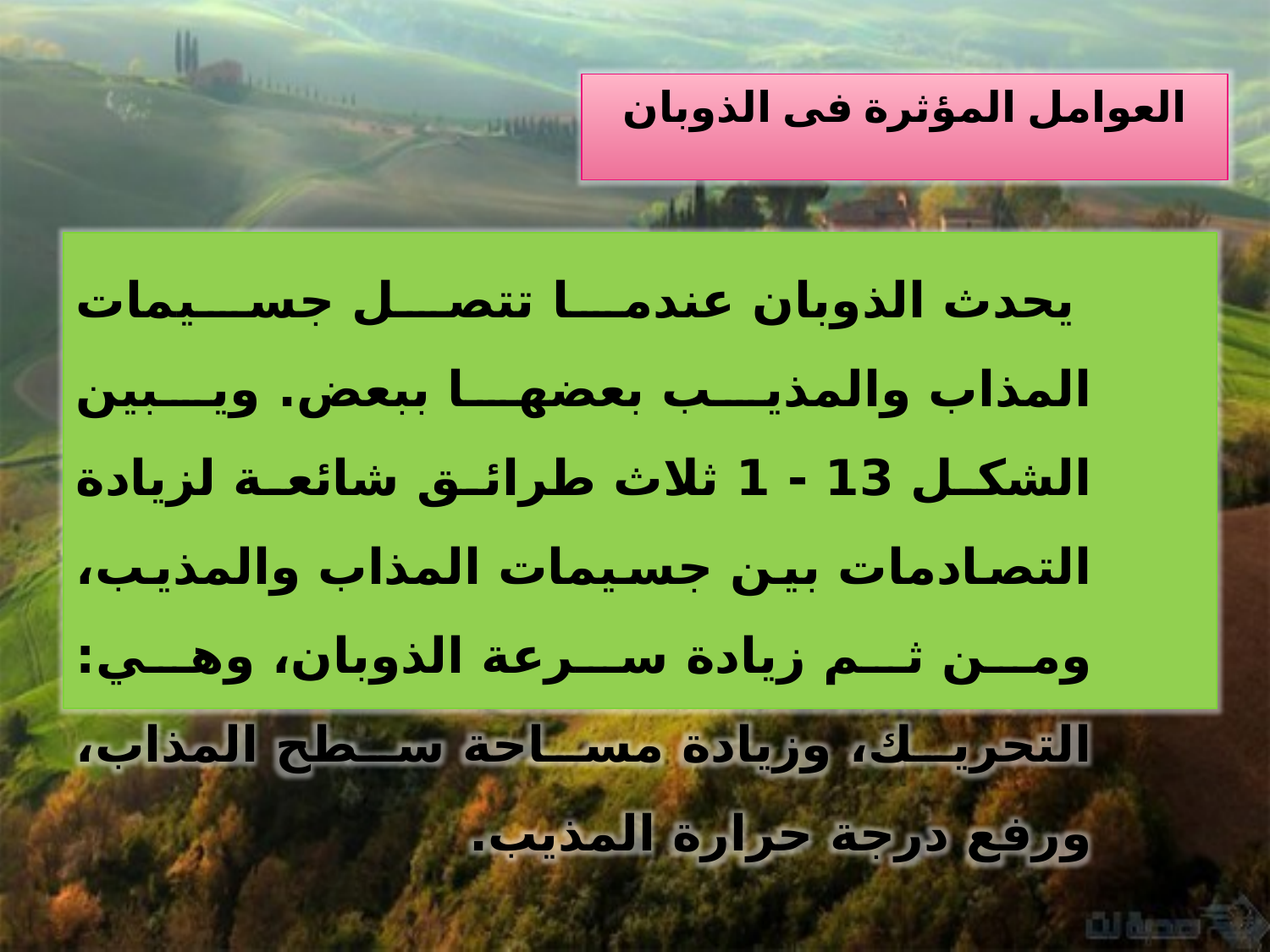

العوامل المؤثرة فى الذوبان
       يحدث الذوبان عندما تتصل جسيمات المذاب والمذيب بعضها ببعض. ويبين الشكل 13 - 1 ثلاث طرائق شائعة لزيادة التصادمات بين جسيمات المذاب والمذيب، ومن ثم زيادة سرعة الذوبان، وهي: التحريك، وزيادة مساحة سطح المذاب، ورفع درجة حرارة المذيب.